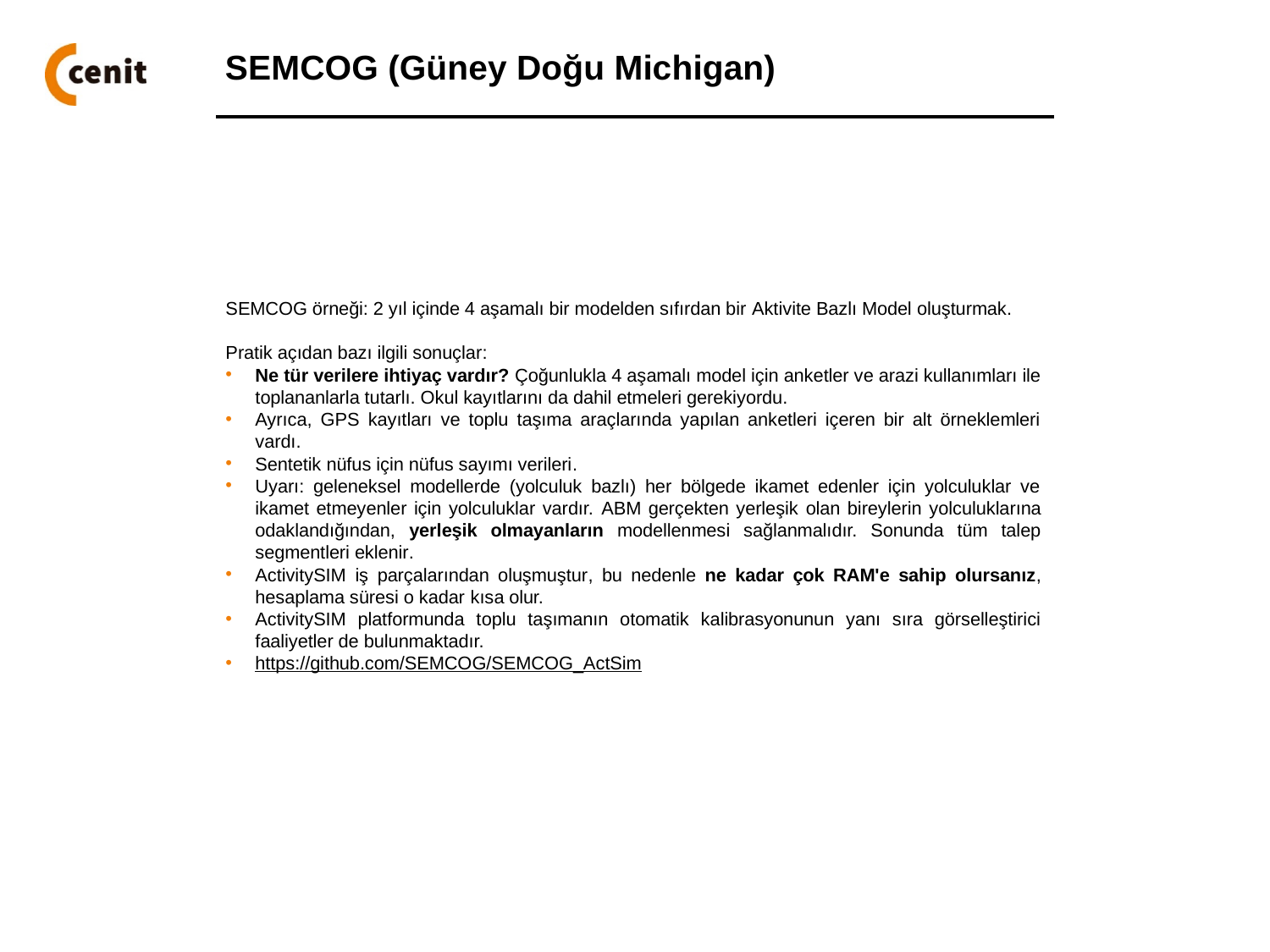

SEMCOG (Güney Doğu Michigan)
SEMCOG örneği: 2 yıl içinde 4 aşamalı bir modelden sıfırdan bir Aktivite Bazlı Model oluşturmak.

Pratik açıdan bazı ilgili sonuçlar:
Ne tür verilere ihtiyaç vardır? Çoğunlukla 4 aşamalı model için anketler ve arazi kullanımları ile toplananlarla tutarlı. Okul kayıtlarını da dahil etmeleri gerekiyordu.
Ayrıca, GPS kayıtları ve toplu taşıma araçlarında yapılan anketleri içeren bir alt örneklemleri vardı.
Sentetik nüfus için nüfus sayımı verileri.
Uyarı: geleneksel modellerde (yolculuk bazlı) her bölgede ikamet edenler için yolculuklar ve ikamet etmeyenler için yolculuklar vardır. ABM gerçekten yerleşik olan bireylerin yolculuklarına odaklandığından, yerleşik olmayanların modellenmesi sağlanmalıdır. Sonunda tüm talep segmentleri eklenir.
ActivitySIM iş parçalarından oluşmuştur, bu nedenle ne kadar çok RAM'e sahip olursanız, hesaplama süresi o kadar kısa olur.
ActivitySIM platformunda toplu taşımanın otomatik kalibrasyonunun yanı sıra görselleştirici faaliyetler de bulunmaktadır.
https://github.com/SEMCOG/SEMCOG_ActSim